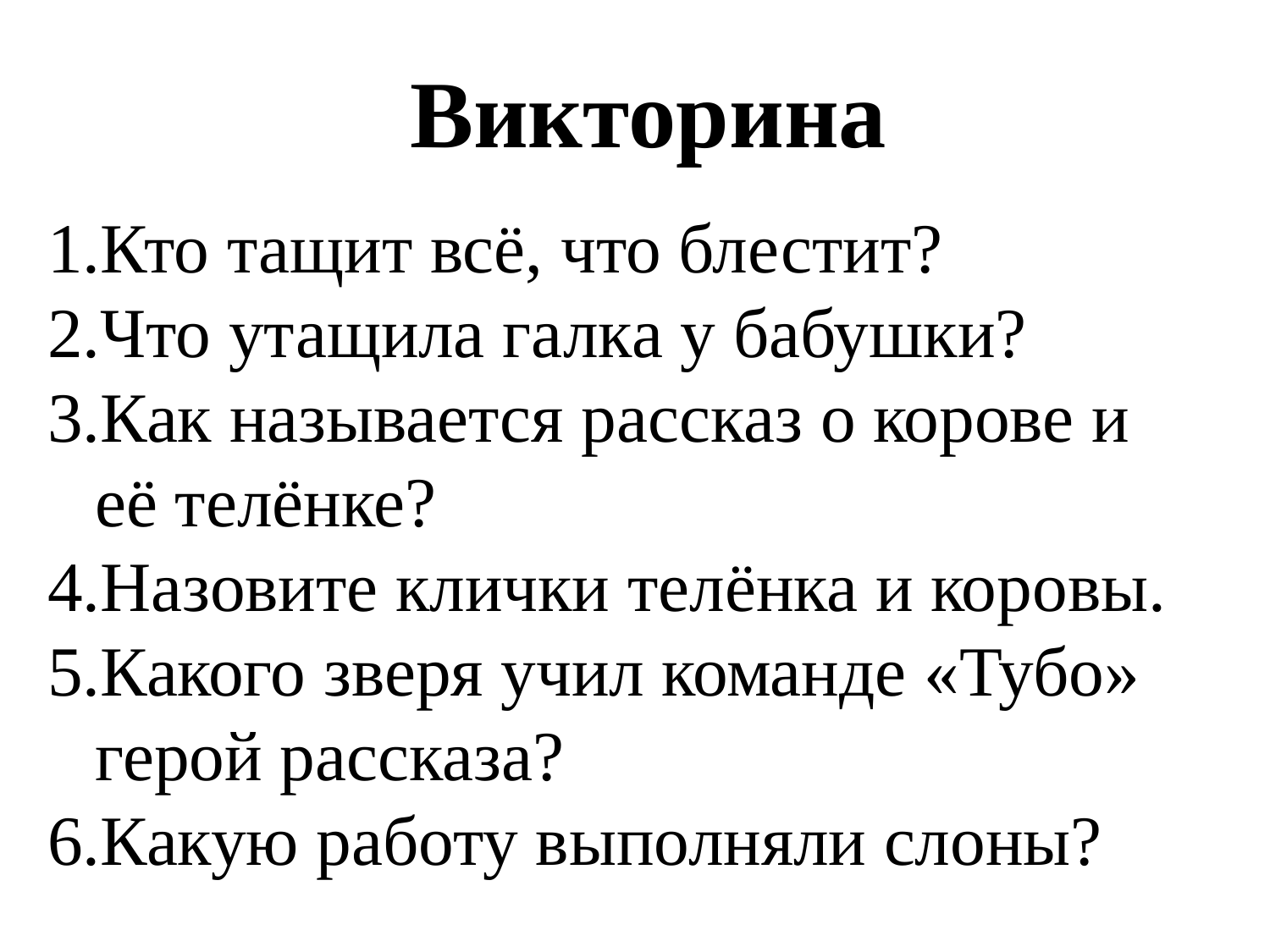

Викторина
Кто тащит всё, что блестит?
Что утащила галка у бабушки?
Как называется рассказ о корове и её телёнке?
Назовите клички телёнка и коровы.
Какого зверя учил команде «Тубо» герой рассказа?
Какую работу выполняли слоны?